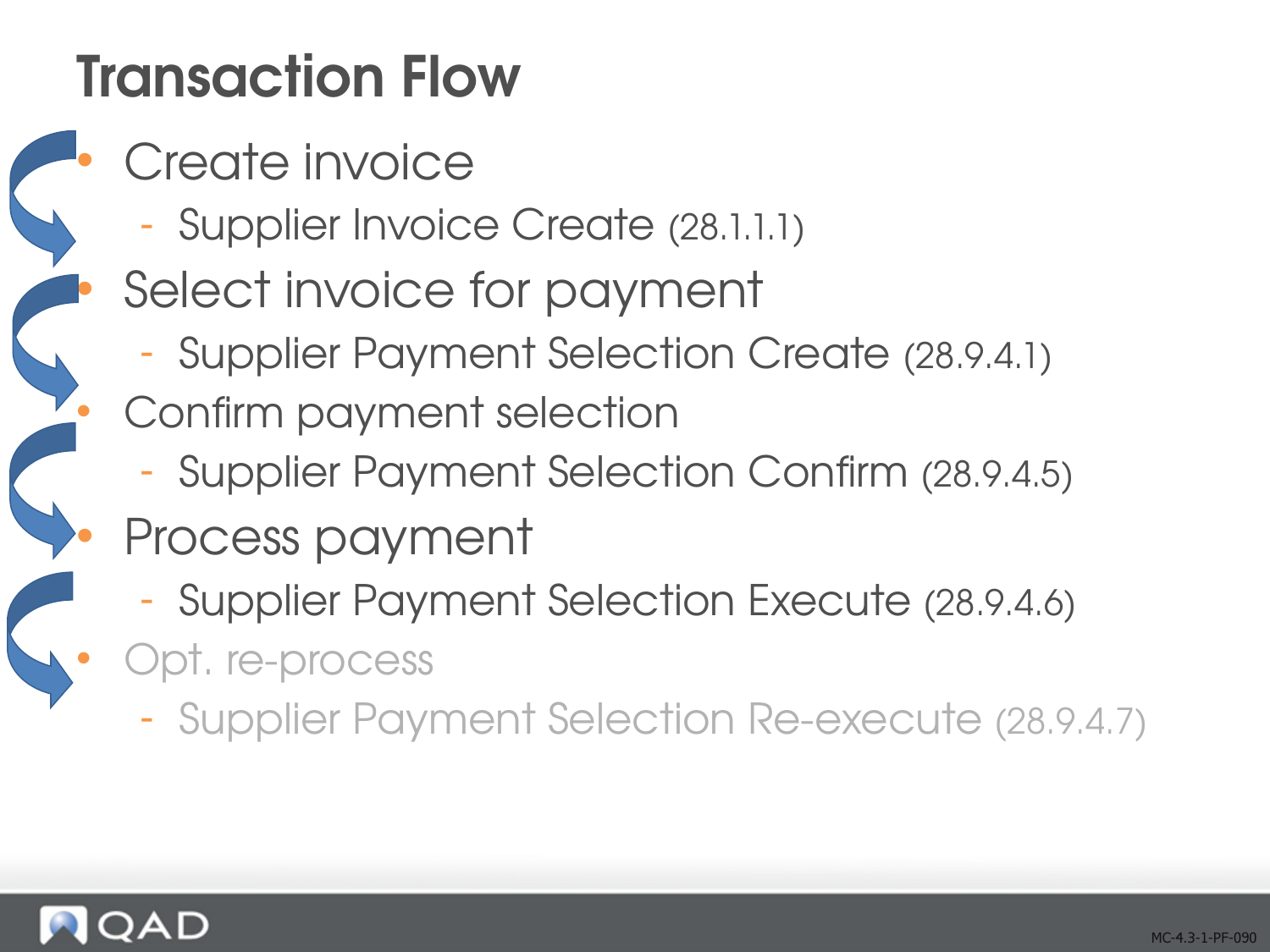

# Transaction Flow
Create invoice
Supplier Invoice Create (28.1.1.1)
Select invoice for payment
Supplier Payment Selection Create (28.9.4.1)
Confirm payment selection
Supplier Payment Selection Confirm (28.9.4.5)
Process payment
Supplier Payment Selection Execute (28.9.4.6)
Opt. re-process
Supplier Payment Selection Re-execute (28.9.4.7)

MC-4.3-1-PF-090